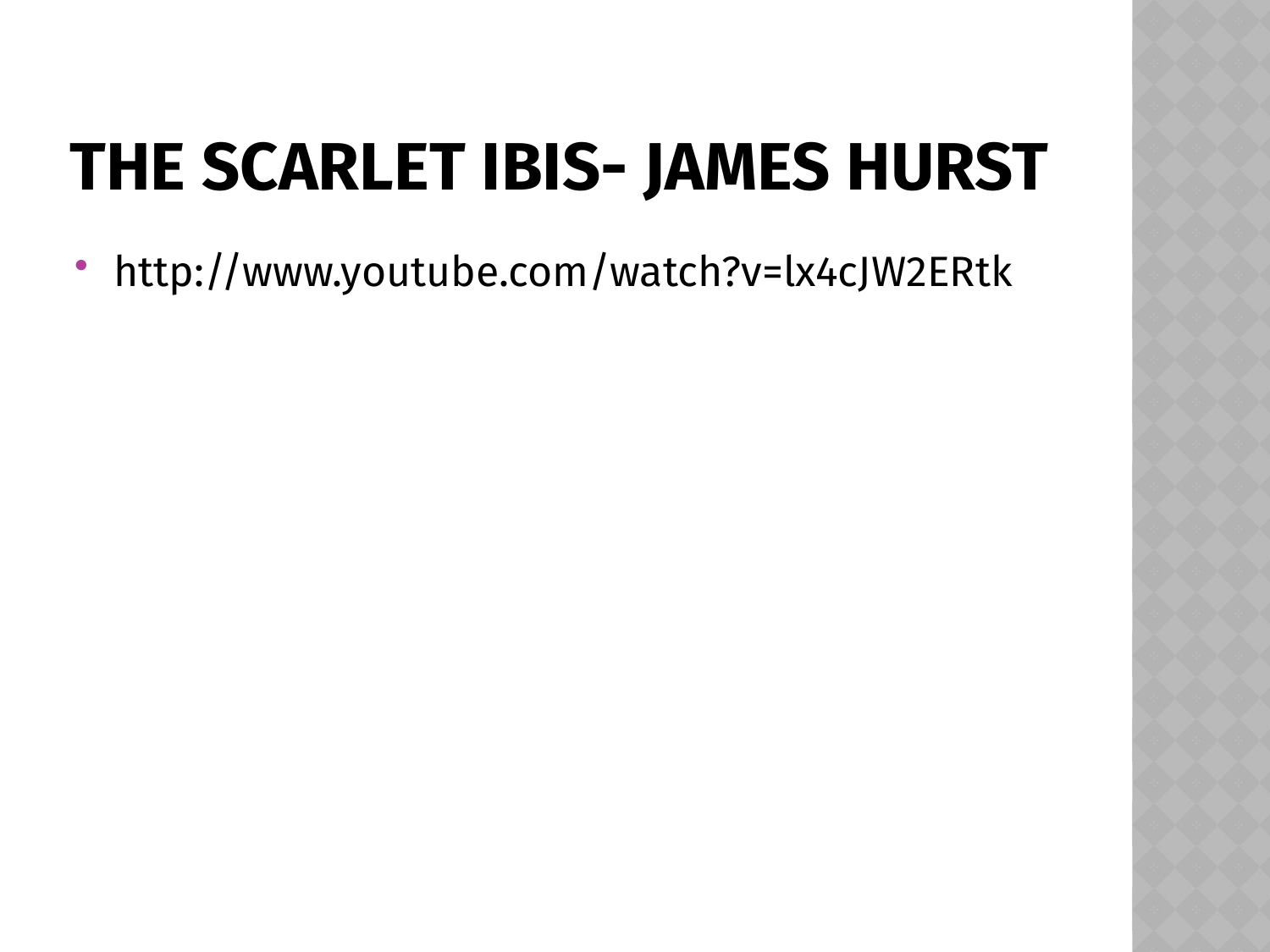

# The Scarlet ibis- james hurst
http://www.youtube.com/watch?v=lx4cJW2ERtk